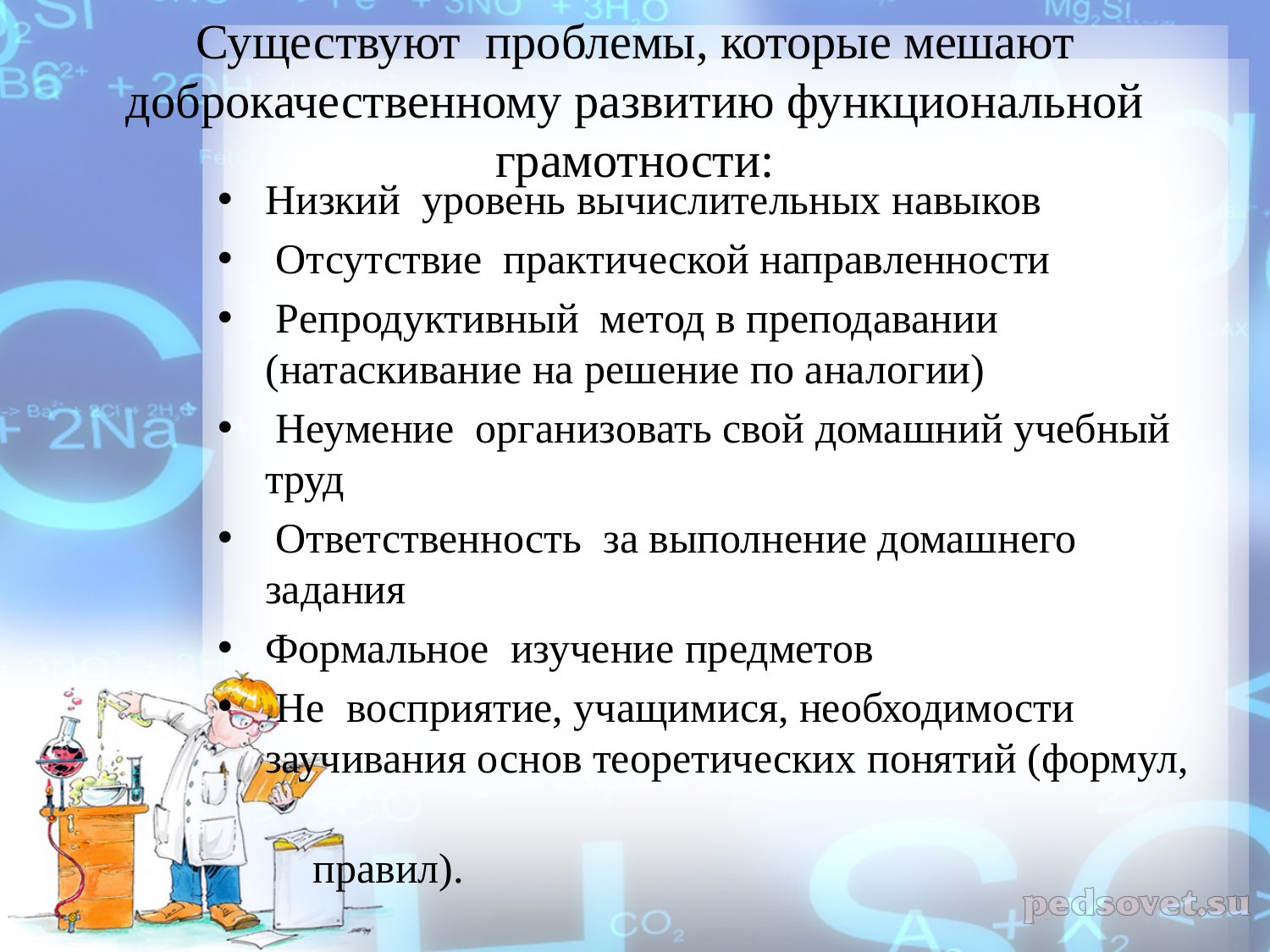

# Существуют  проблемы, которые мешают доброкачественному развитию функциональной грамотности:
Низкий  уровень вычислительных навыков
 Отсутствие  практической направленности
 Репродуктивный  метод в преподавании (натаскивание на решение по аналогии)
 Неумение  организовать свой домашний учебный труд
 Ответственность  за выполнение домашнего задания
Формальное  изучение предметов
 Не  восприятие, учащимися, необходимости заучивания основ теоретических понятий (формул,
         правил).